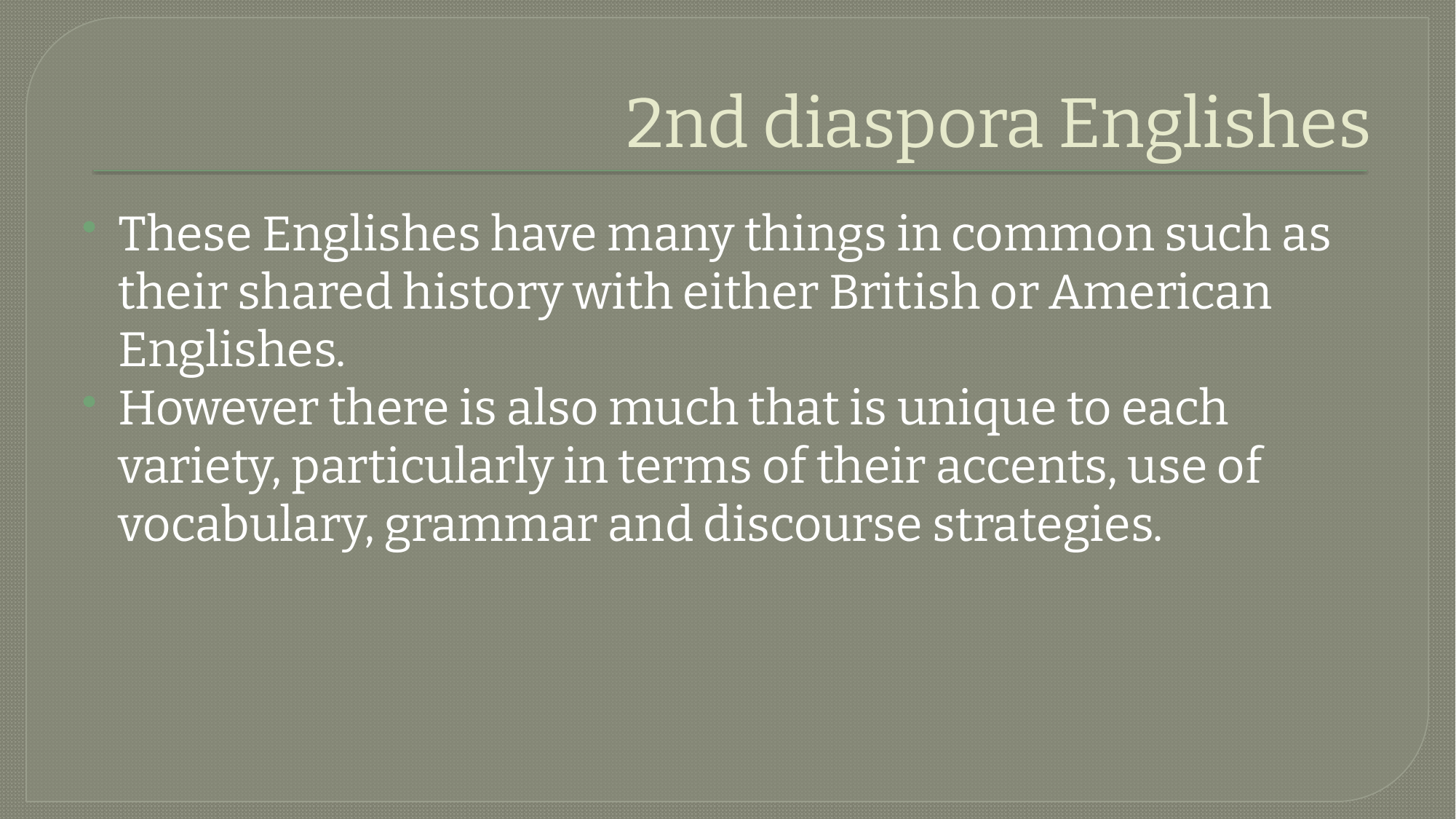

# 2nd diaspora Englishes
These Englishes have many things in common such as their shared history with either British or American Englishes.
However there is also much that is unique to each variety, particularly in terms of their accents, use of vocabulary, grammar and discourse strategies.